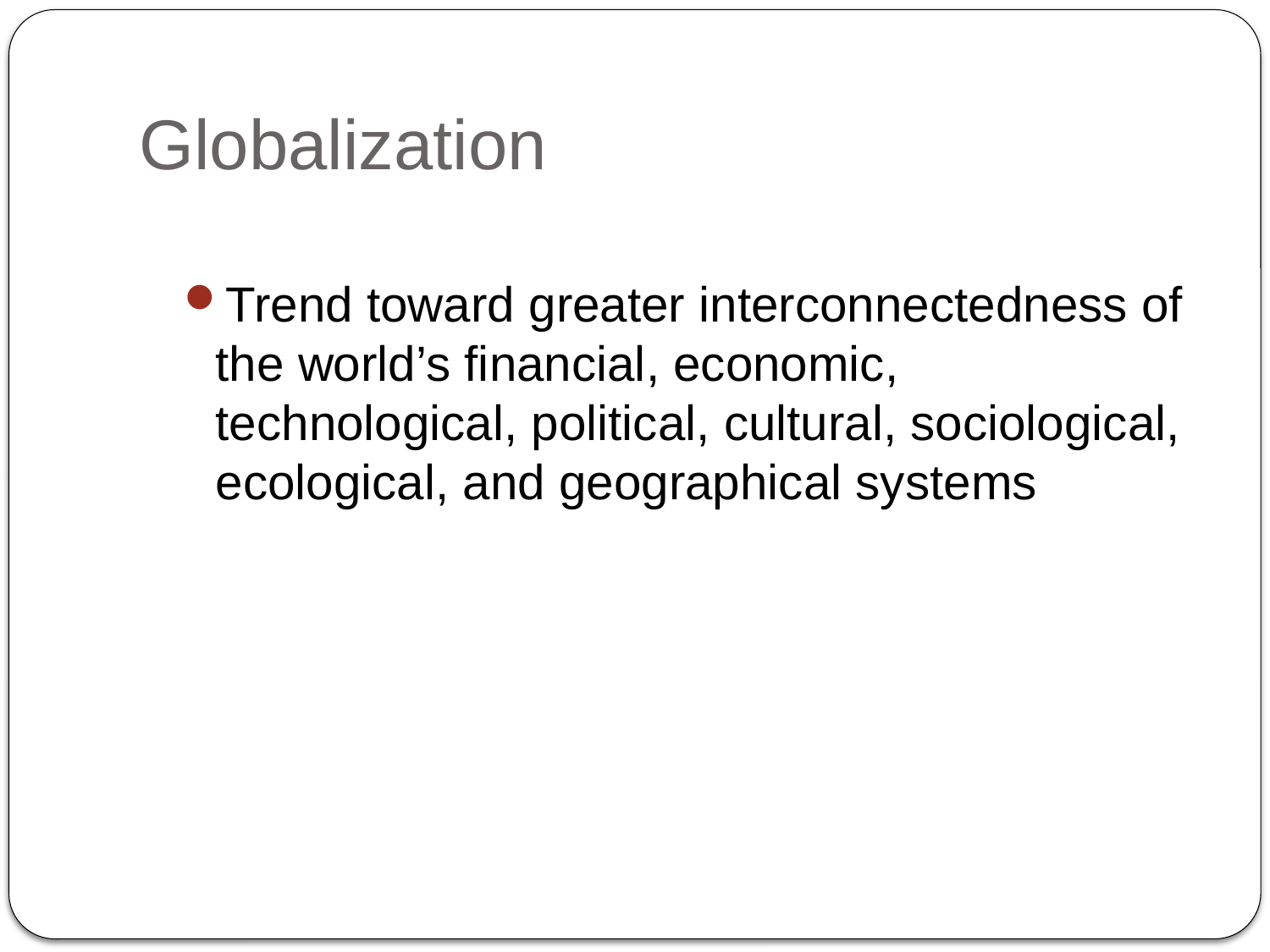

# Globalization

Trend toward greater interconnectedness of the world’s financial, economic, technological, political, cultural, sociological, ecological, and geographical systems